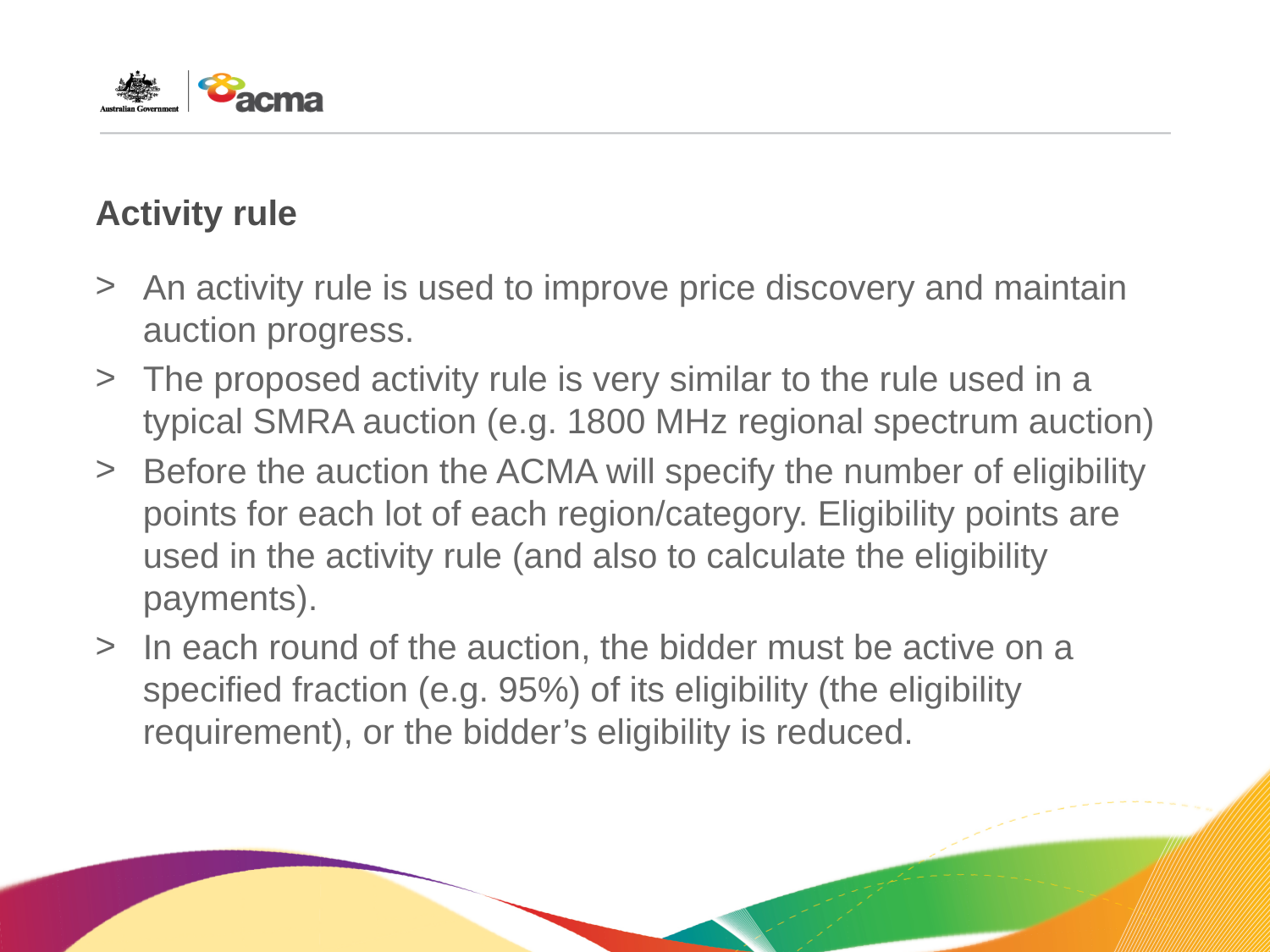

# Activity rule
An activity rule is used to improve price discovery and maintain auction progress.
The proposed activity rule is very similar to the rule used in a typical SMRA auction (e.g. 1800 MHz regional spectrum auction)
Before the auction the ACMA will specify the number of eligibility points for each lot of each region/category. Eligibility points are used in the activity rule (and also to calculate the eligibility payments).
In each round of the auction, the bidder must be active on a specified fraction (e.g. 95%) of its eligibility (the eligibility requirement), or the bidder’s eligibility is reduced.